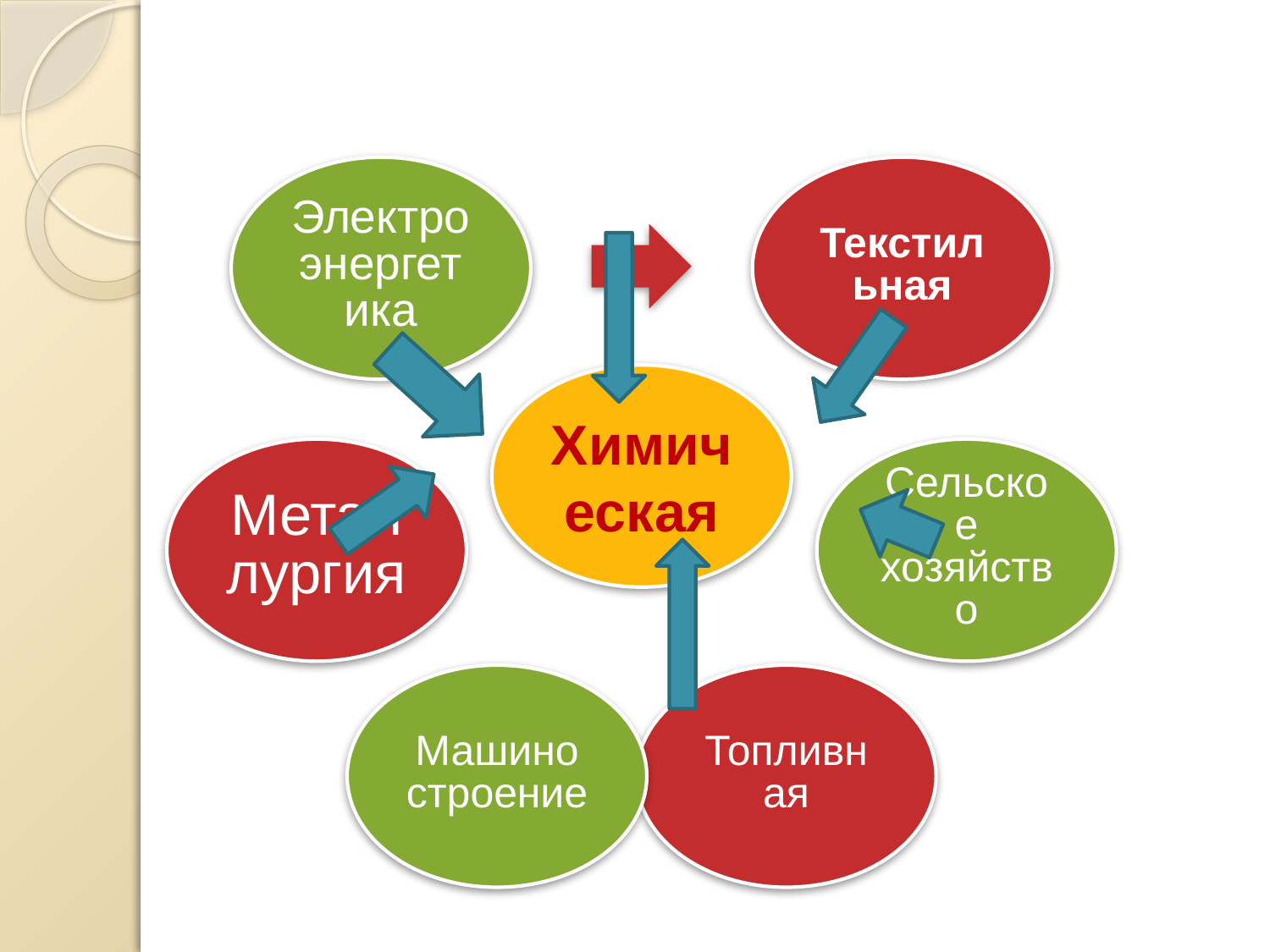

Химическая
Текстильная
Топливная
Машиностроение
Металлургия
Сельское хозяйство
Электроэнергетика